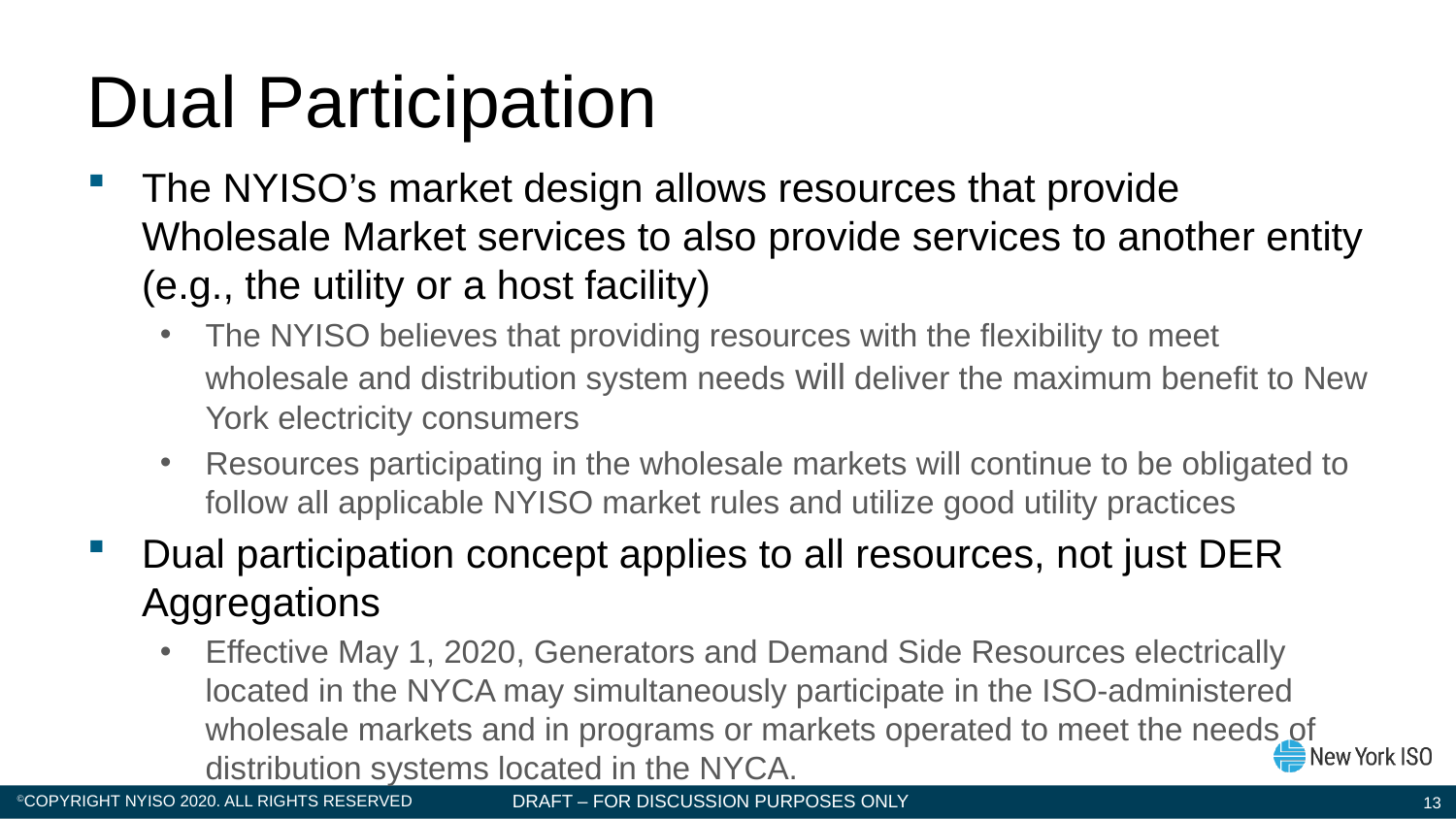

# Dual Participation
The NYISO’s market design allows resources that provide Wholesale Market services to also provide services to another entity (e.g., the utility or a host facility)
The NYISO believes that providing resources with the flexibility to meet wholesale and distribution system needs will deliver the maximum benefit to New York electricity consumers
Resources participating in the wholesale markets will continue to be obligated to follow all applicable NYISO market rules and utilize good utility practices
Dual participation concept applies to all resources, not just DER Aggregations
Effective May 1, 2020, Generators and Demand Side Resources electrically located in the NYCA may simultaneously participate in the ISO-administered wholesale markets and in programs or markets operated to meet the needs of distribution systems located in the NYCA.